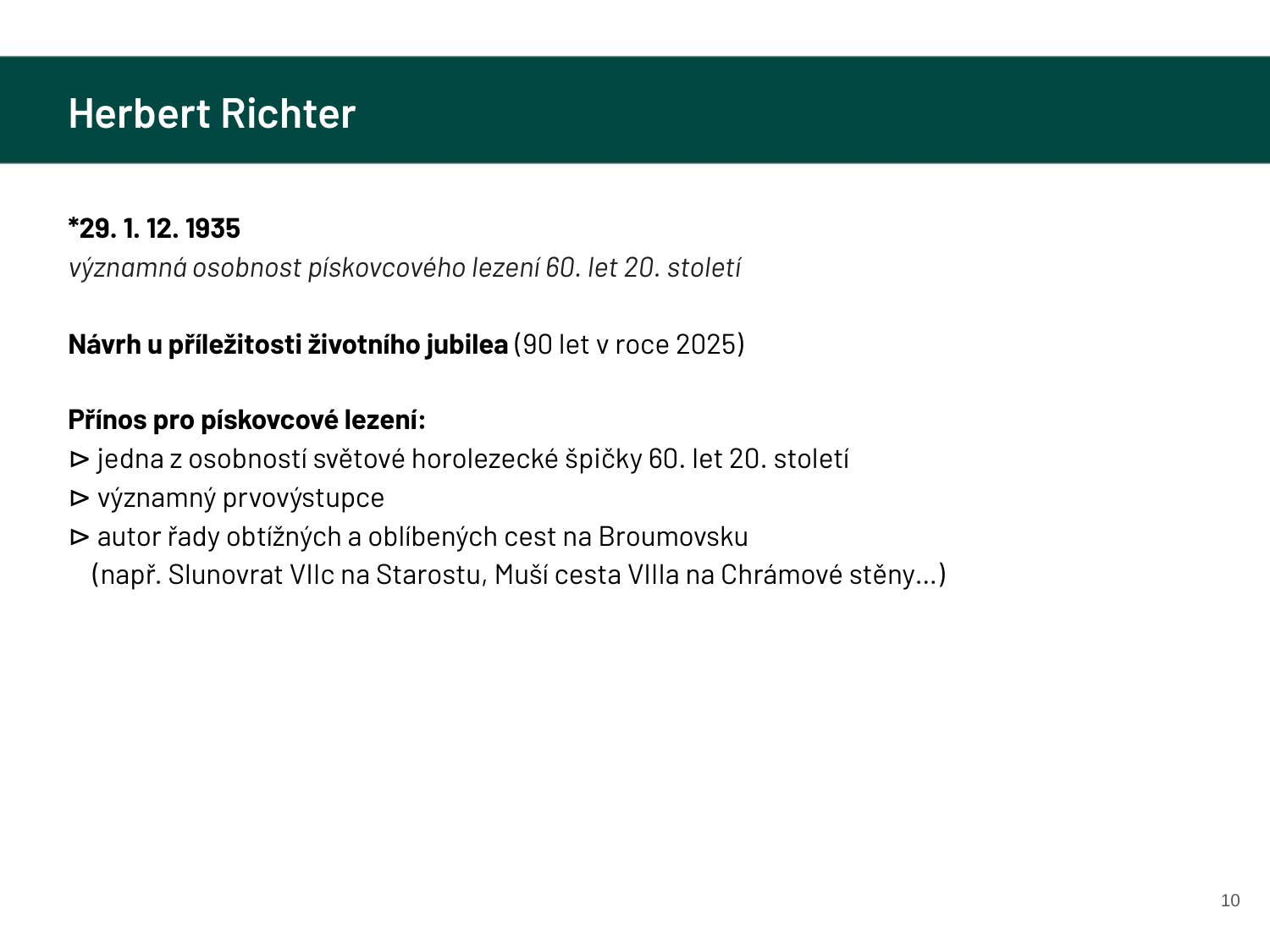

Herbert Richter
*29. 1. 12. 1935
významná osobnost pískovcového lezení 60. let 20. století

Návrh u příležitosti životního jubilea (90 let v roce 2025)

Přínos pro pískovcové lezení:
⊳ jedna z osobností světové horolezecké špičky 60. let 20. století
⊳ významný prvovýstupce
⊳ autor řady obtížných a oblíbených cest na Broumovsku
(např. Slunovrat VIIc na Starostu, Muší cesta VIIIa na Chrámové stěny…)

10